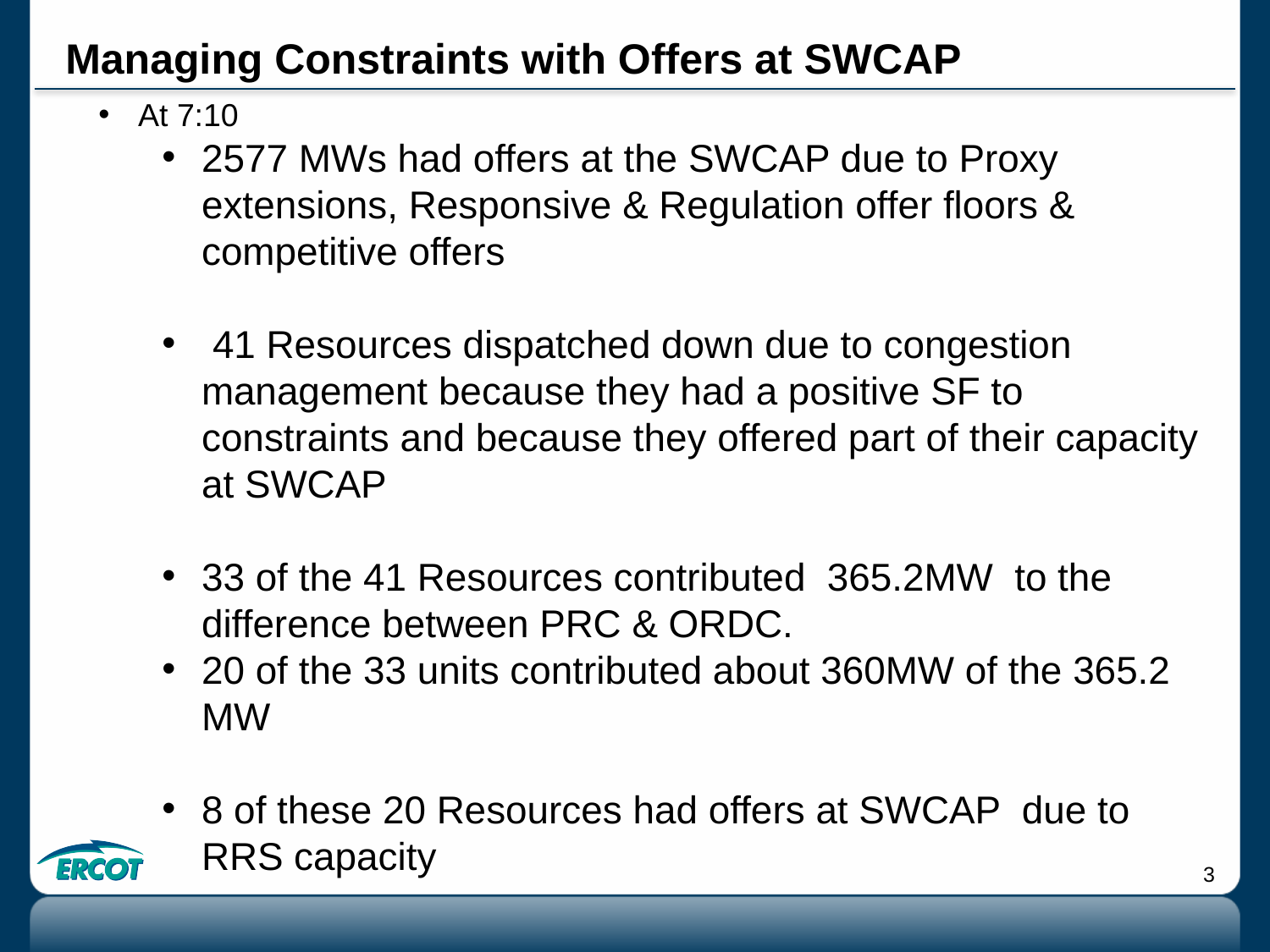

# Managing Constraints with Offers at SWCAP
At 7:10
2577 MWs had offers at the SWCAP due to Proxy extensions, Responsive & Regulation offer floors & competitive offers

 41 Resources dispatched down due to congestion management because they had a positive SF to constraints and because they offered part of their capacity at SWCAP

33 of the 41 Resources contributed  365.2MW  to the difference between PRC & ORDC.
20 of the 33 units contributed about 360MW of the 365.2 MW

8 of these 20 Resources had offers at SWCAP  due to RRS capacity